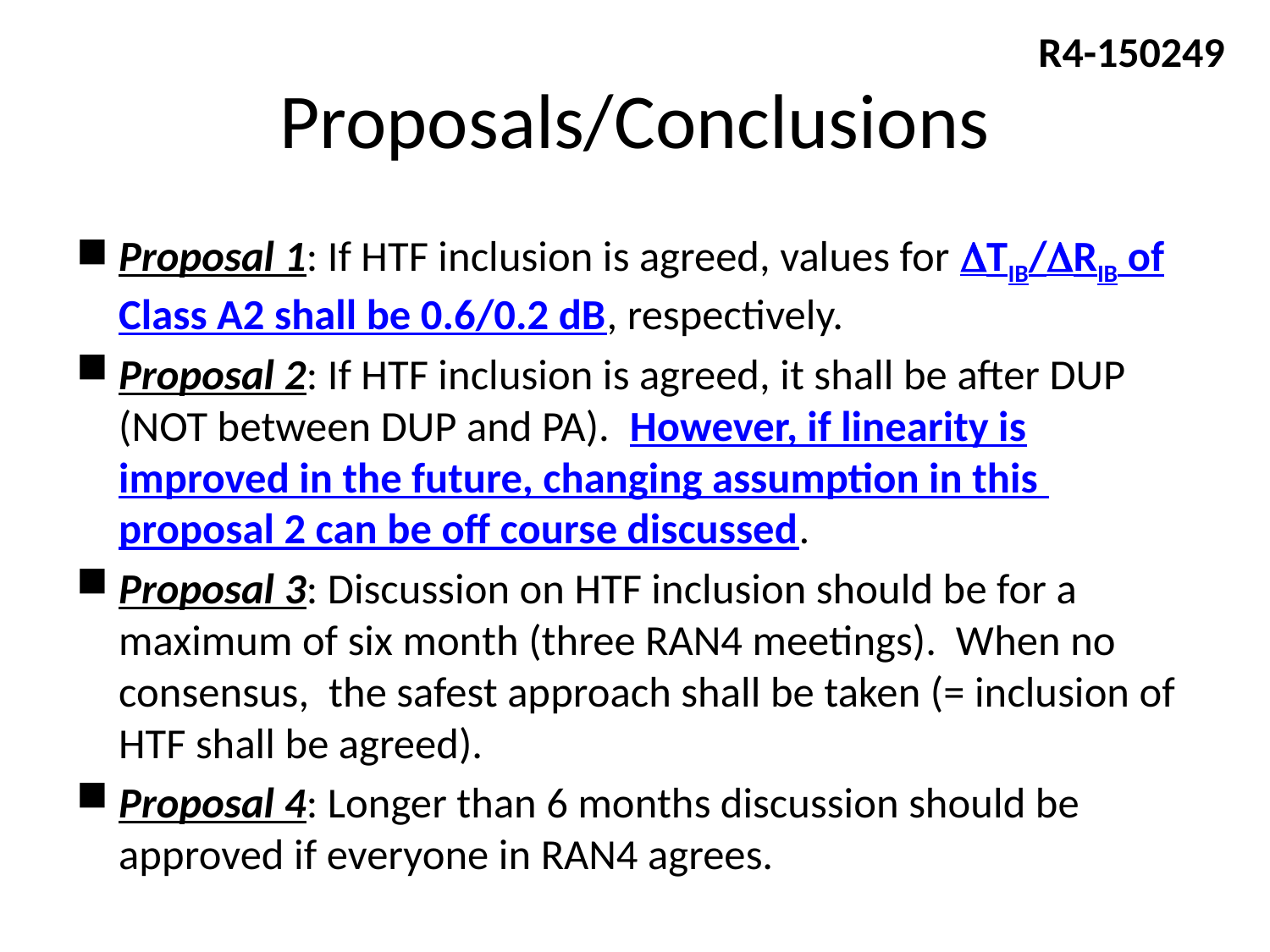

R4-150249
# Proposals/Conclusions
Proposal 1: If HTF inclusion is agreed, values for ΔTIB/ΔRIB of Class A2 shall be 0.6/0.2 dB, respectively.
Proposal 2: If HTF inclusion is agreed, it shall be after DUP (NOT between DUP and PA).  However, if linearity is improved in the future, changing assumption in this  proposal 2 can be off course discussed.
Proposal 3: Discussion on HTF inclusion should be for a maximum of six month (three RAN4 meetings).  When no consensus,  the safest approach shall be taken (= inclusion of HTF shall be agreed).
Proposal 4: Longer than 6 months discussion should be approved if everyone in RAN4 agrees.